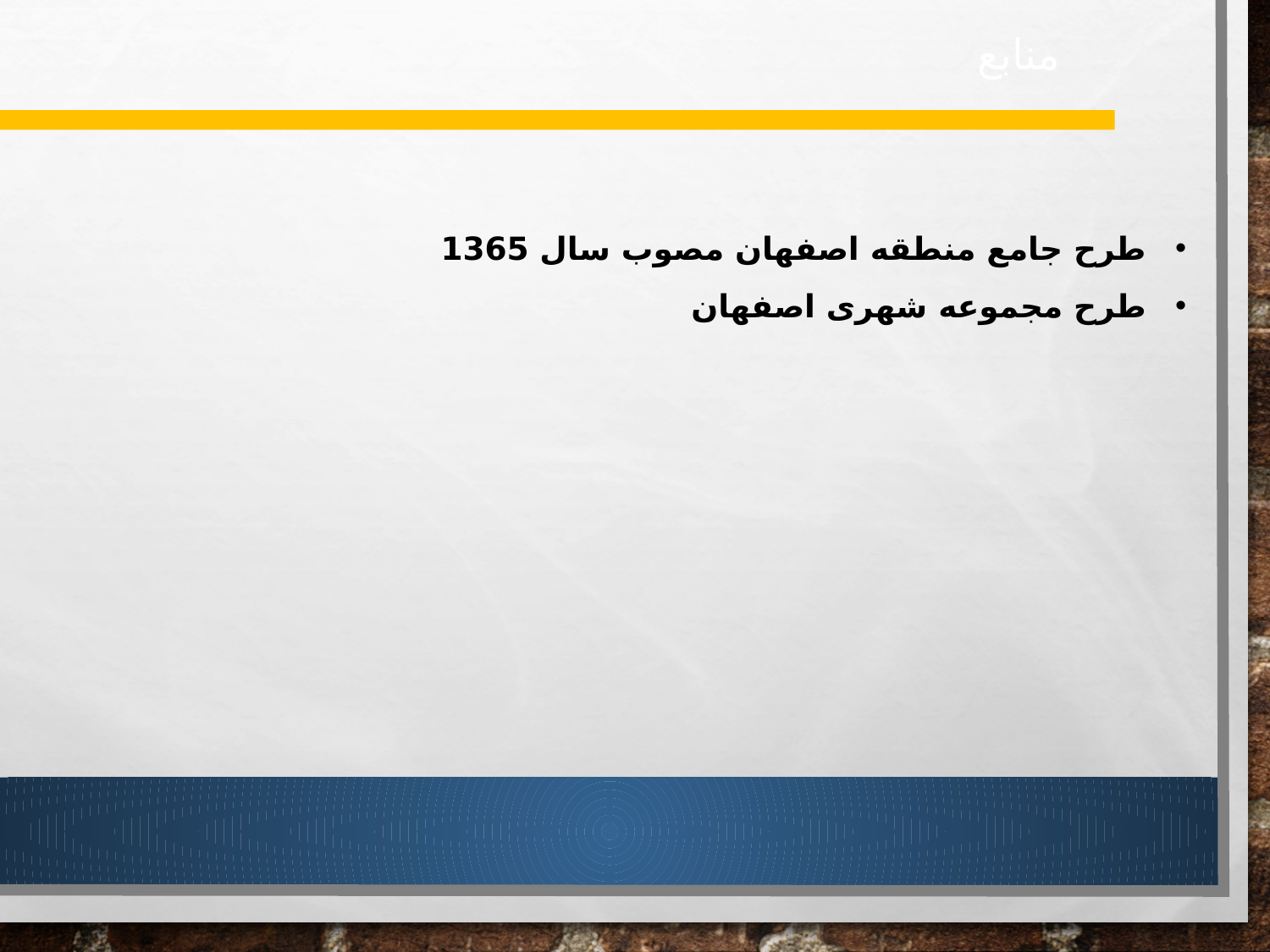

منابع
طرح جامع منطقه اصفهان مصوب سال 1365
طرح مجموعه شهری اصفهان